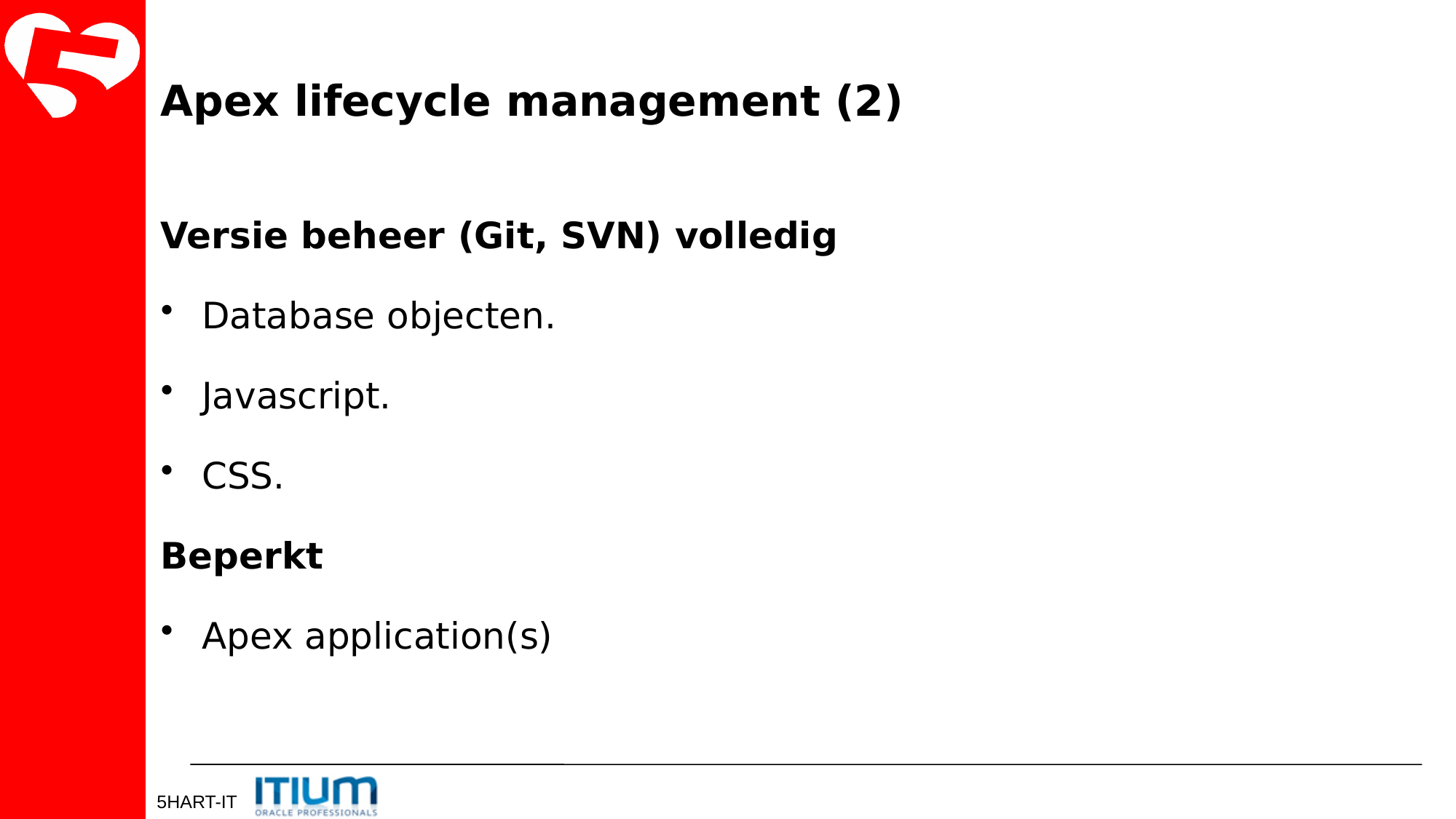

Apex lifecycle management (2)
Versie beheer (Git, SVN) volledig
Database objecten.
Javascript.
CSS.
Beperkt
Apex application(s)